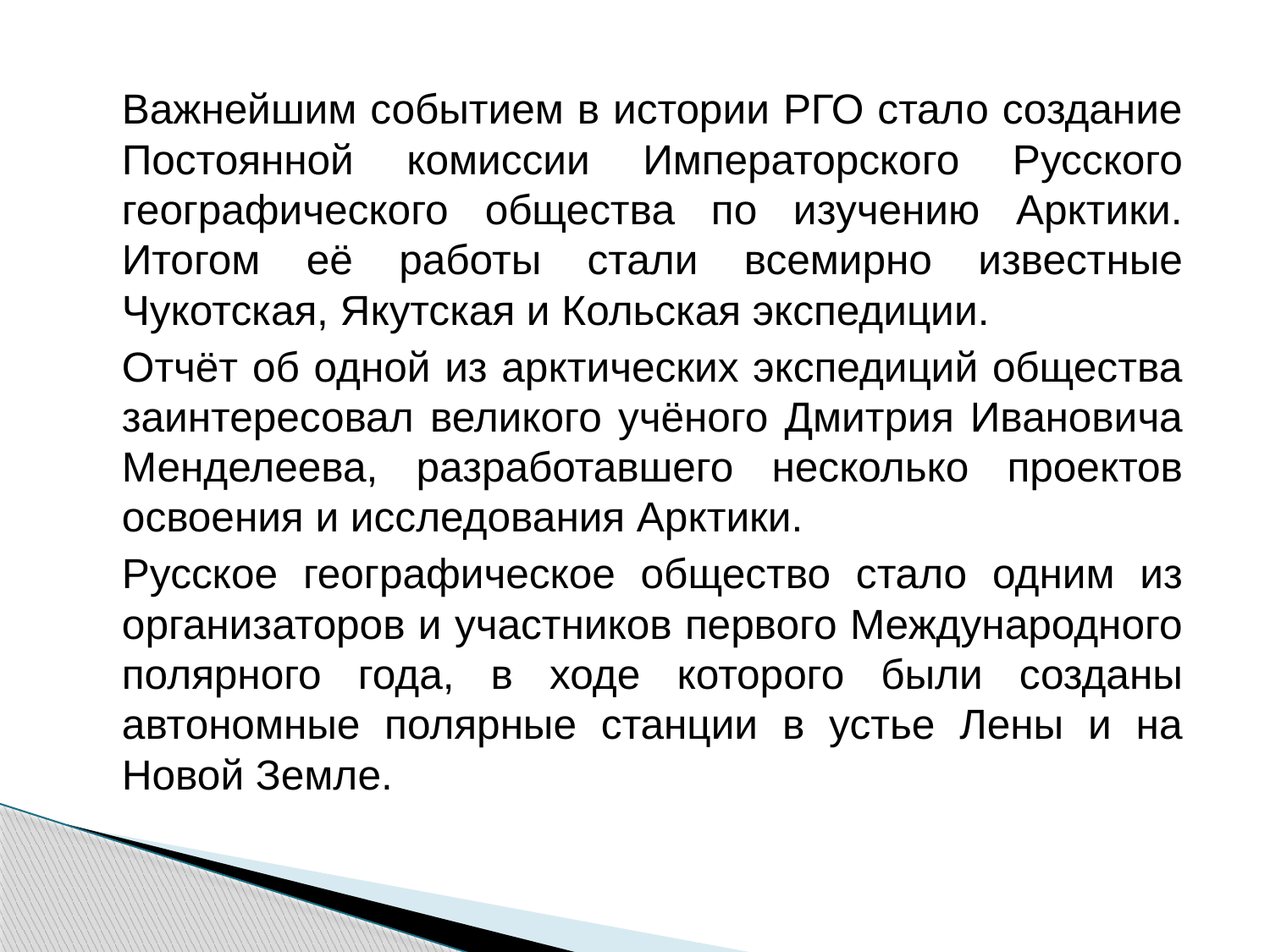

Важнейшим событием в истории РГО стало создание Постоянной комиссии Императорского Русского географического общества по изучению Арктики. Итогом её работы стали всемирно известные Чукотская, Якутская и Кольская экспедиции.
Отчёт об одной из арктических экспедиций общества заинтересовал великого учёного Дмитрия Ивановича Менделеева, разработавшего несколько проектов освоения и исследования Арктики.
Русское географическое общество стало одним из организаторов и участников первого Международного полярного года, в ходе которого были созданы автономные полярные станции в устье Лены и на Новой Земле.